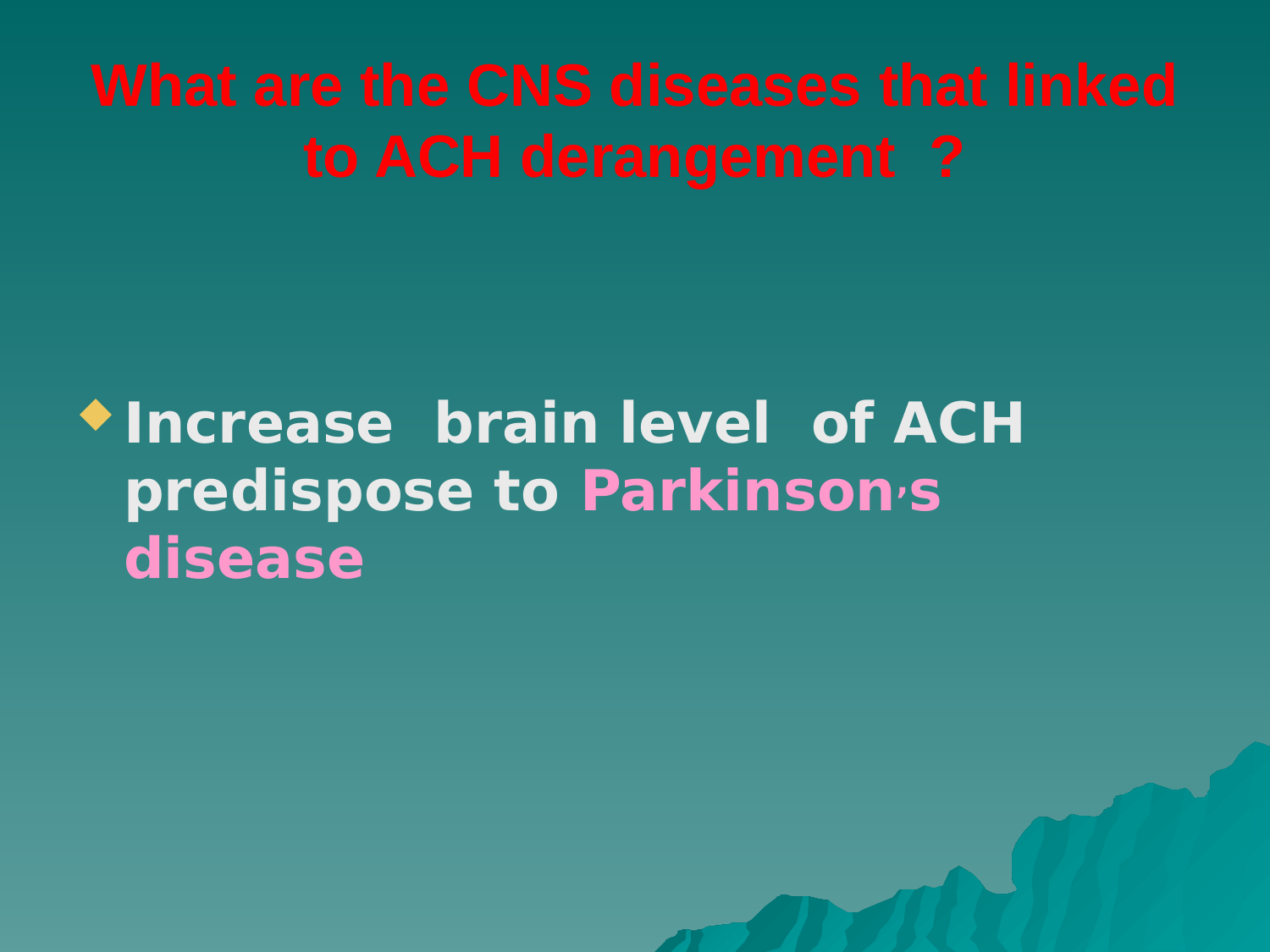

# What are the CNS diseases that linked to ACH derangement  ?

Increase  brain level  of ACH predispose to Parkinson,s disease